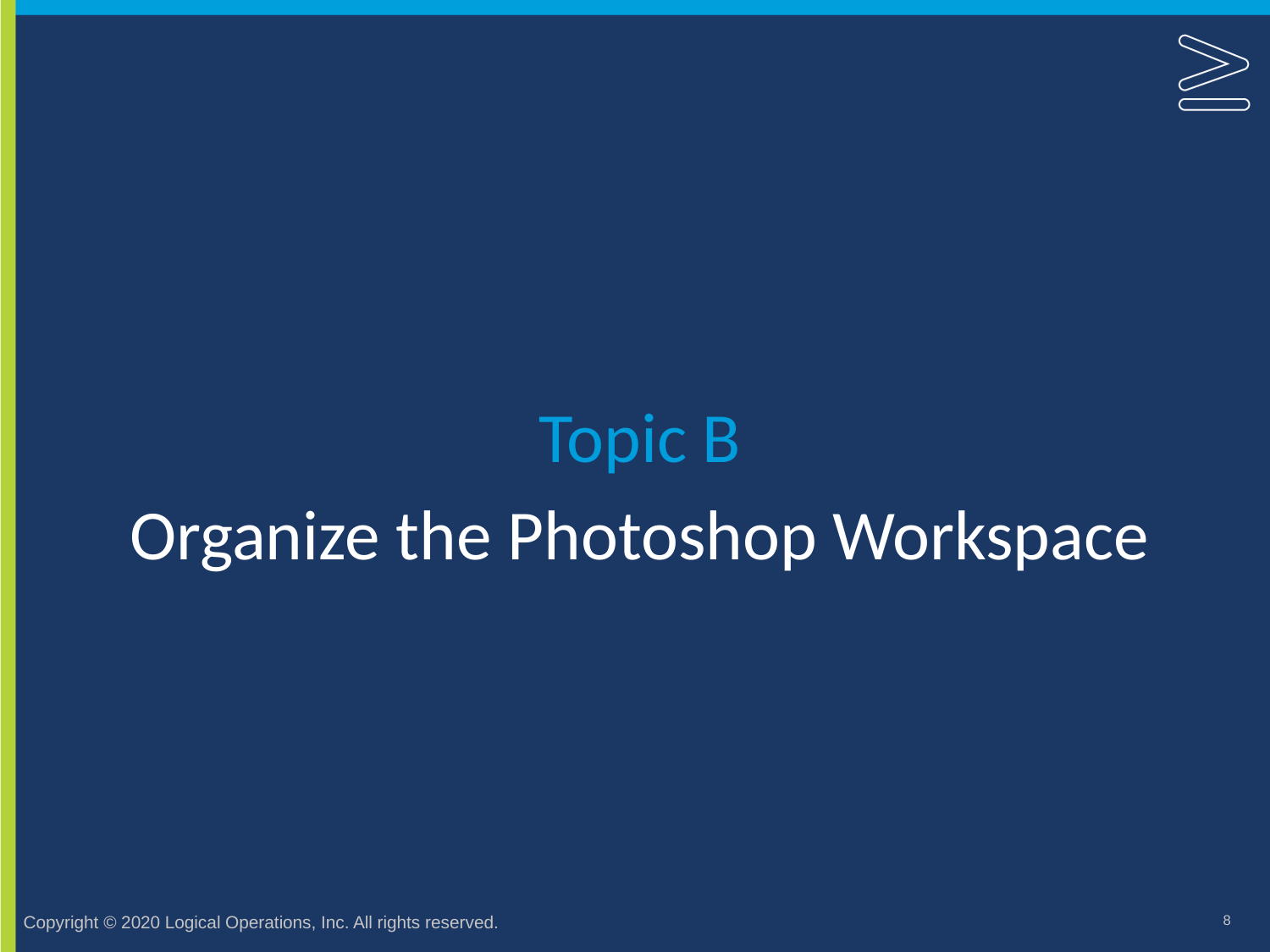

Topic B
# Organize the Photoshop Workspace
8